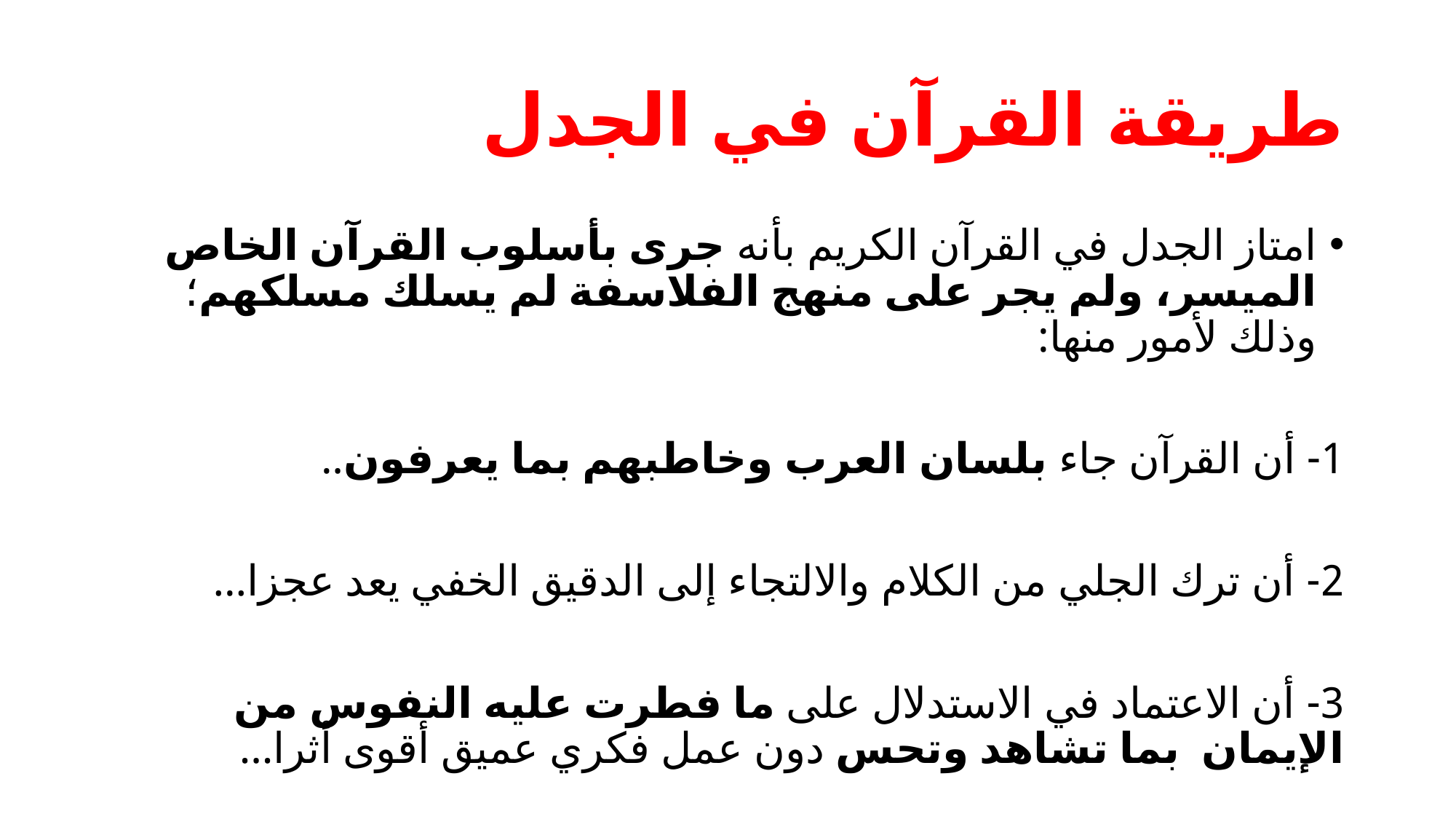

# طريقة القرآن في الجدل
امتاز الجدل في القرآن الكريم بأنه جرى بأسلوب القرآن الخاص الميسر، ولم يجر على منهج الفلاسفة لم يسلك مسلكهم؛ وذلك لأمور منها:

1- أن القرآن جاء بلسان العرب وخاطبهم بما يعرفون..

2- أن ترك الجلي من الكلام والالتجاء إلى الدقيق الخفي يعد عجزا...

3- أن الاعتماد في الاستدلال على ما فطرت عليه النفوس من الإيمان  بما تشاهد وتحس دون عمل فكري عميق أقوى أثرا...